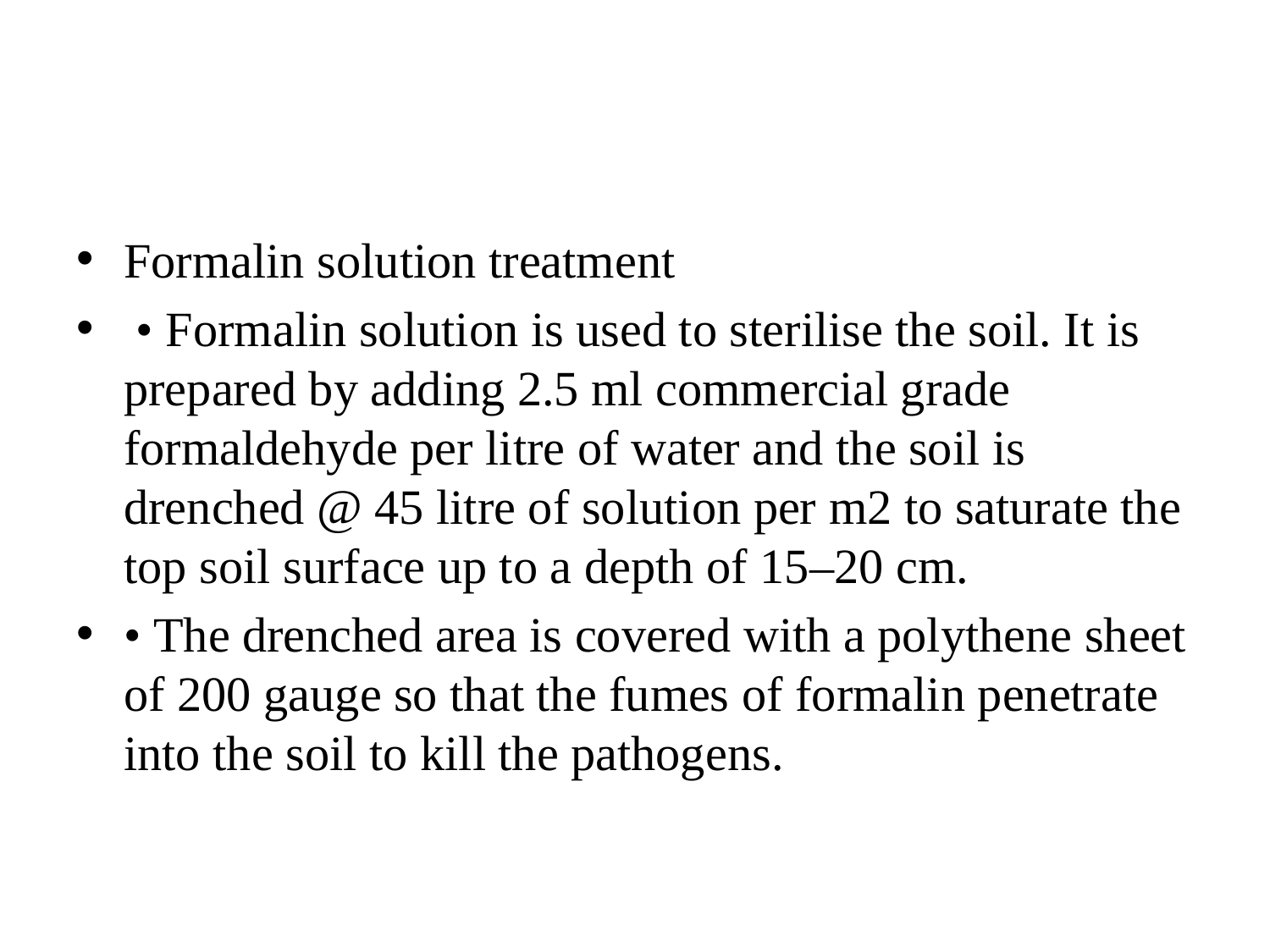

#
Formalin solution treatment
 • Formalin solution is used to sterilise the soil. It is prepared by adding 2.5 ml commercial grade formaldehyde per litre of water and the soil is drenched @ 45 litre of solution per m2 to saturate the top soil surface up to a depth of 15–20 cm.
• The drenched area is covered with a polythene sheet of 200 gauge so that the fumes of formalin penetrate into the soil to kill the pathogens.